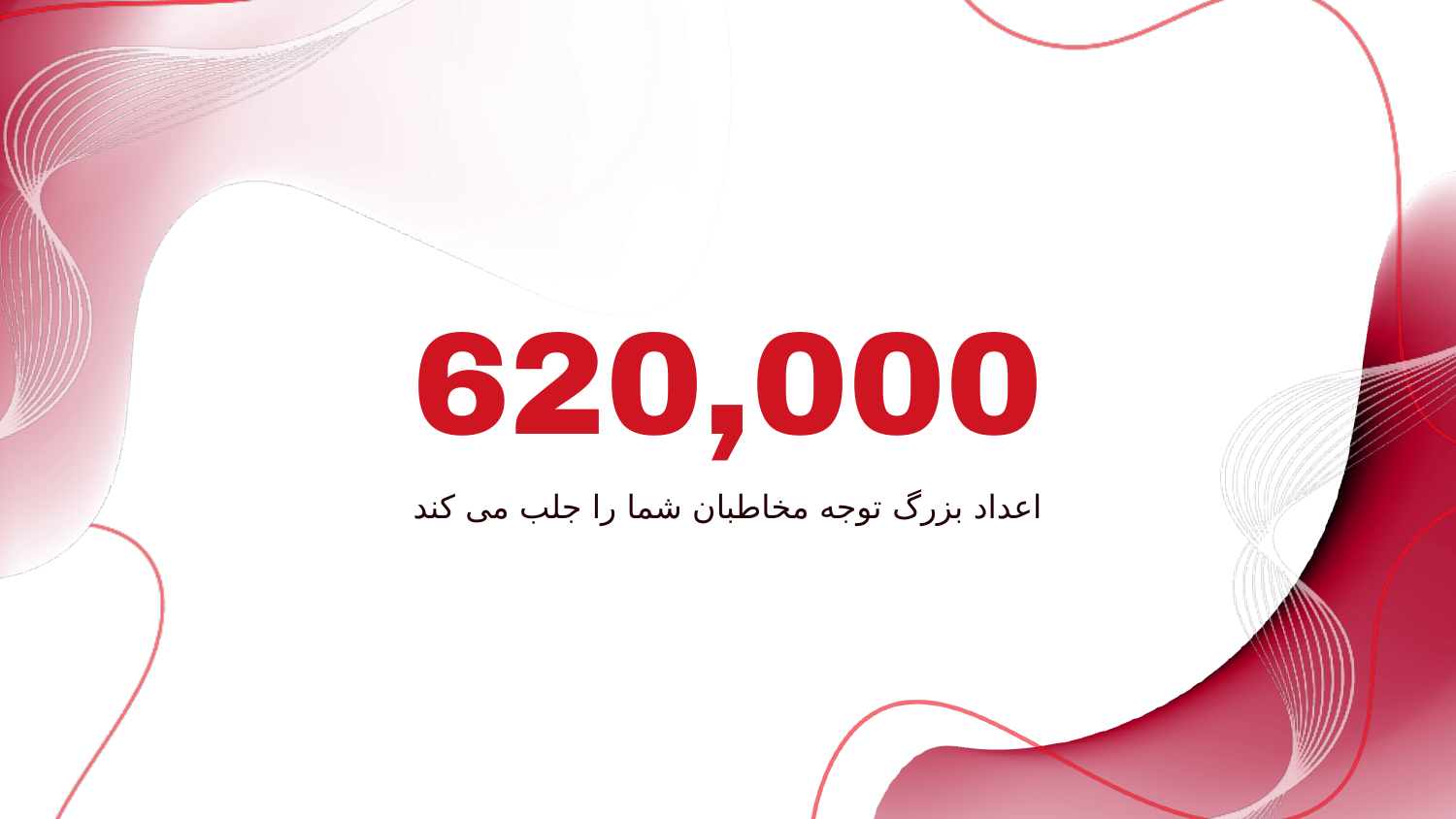

# 620,000
اعداد بزرگ توجه مخاطبان شما را جلب می کند